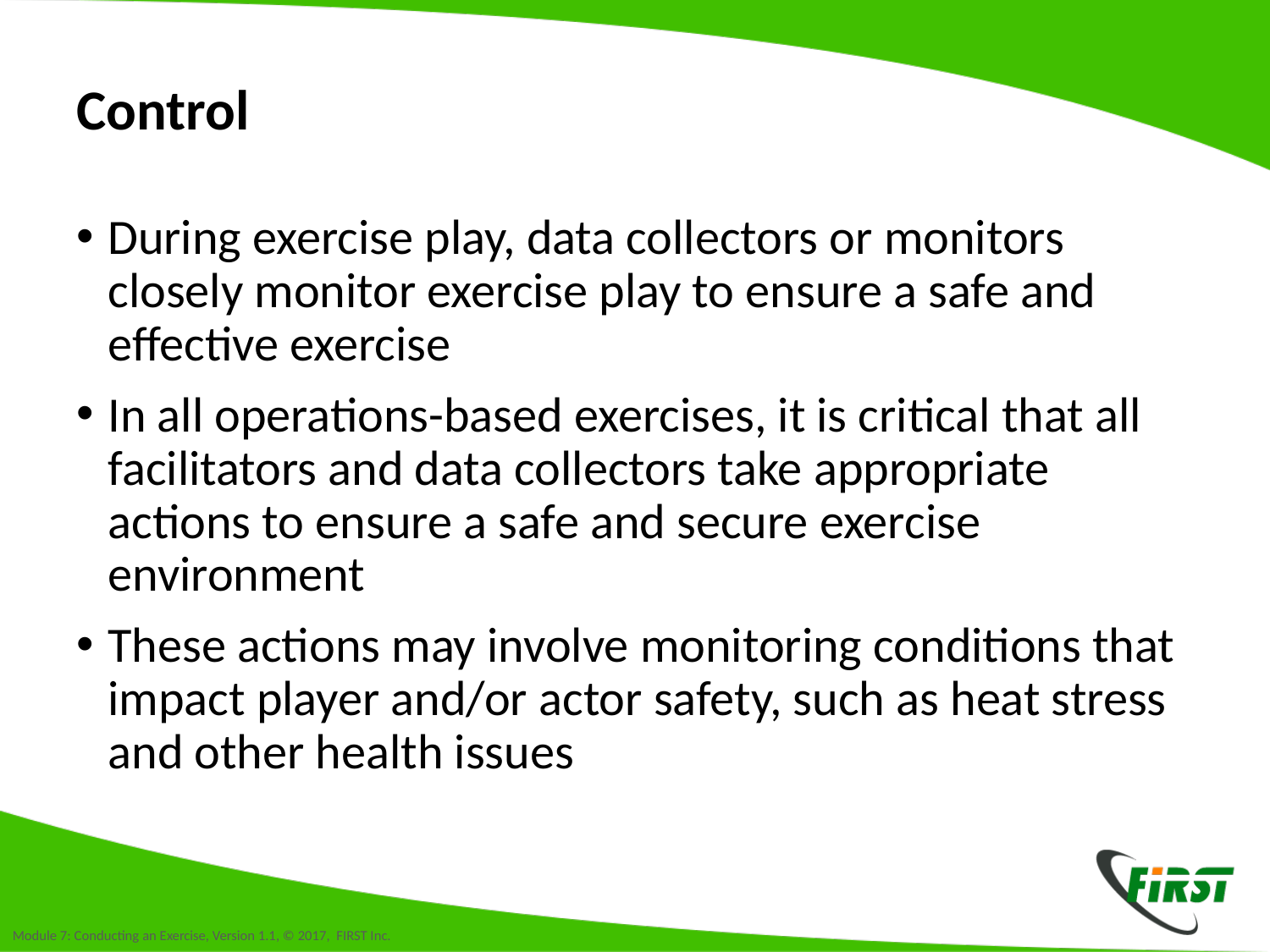

# Control
During exercise play, data collectors or monitors closely monitor exercise play to ensure a safe and effective exercise
In all operations-based exercises, it is critical that all facilitators and data collectors take appropriate actions to ensure a safe and secure exercise environment
These actions may involve monitoring conditions that impact player and/or actor safety, such as heat stress and other health issues